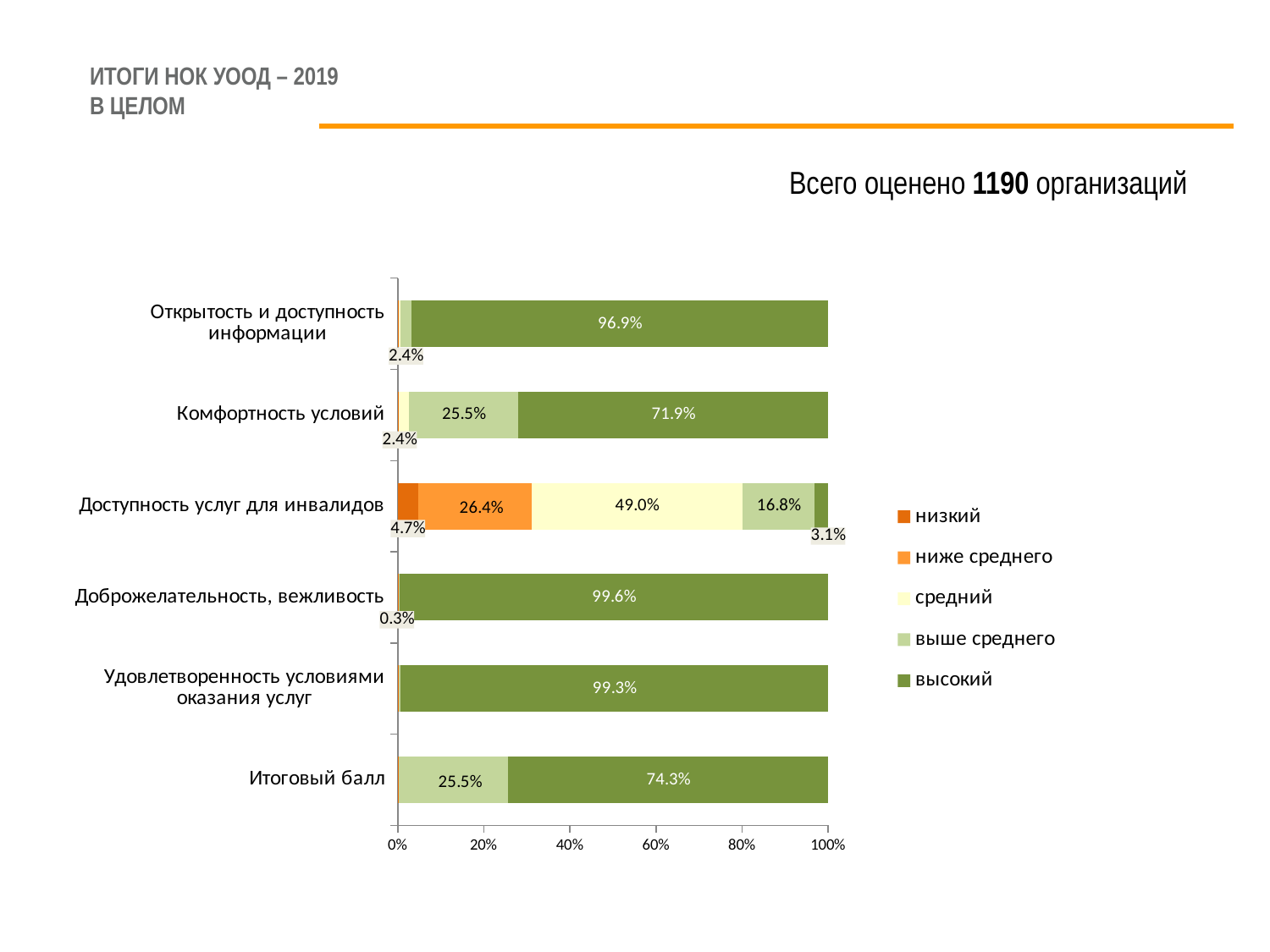

# ИТОГИ НОК УООД – 2019 в целом
Всего оценено 1190 организаций

### Chart

| Category | низкий | ниже среднего | средний | выше среднего | высокий |
|---|---|---|---|---|---|
| Открытость и доступность информации | 0.0016806722689075631 | None | 0.005042016806722689 | 0.024369747899159664 | 0.9689075630252101 |
| Комфортность условий | 0.0016806722689075631 | 0.0008403361344537816 | 0.023529411764705882 | 0.2546218487394958 | 0.719327731092437 |
| Доступность услуг для инвалидов | 0.047058823529411764 | 0.2638655462184874 | 0.4899159663865546 | 0.16806722689075632 | 0.031092436974789917 |
| Доброжелательность, вежливость | 0.0016806722689075631 | None | None | 0.0025210084033613447 | 0.9957983193277311 |
| Удовлетворенность условиями оказания услуг | 0.0016806722689075631 | None | None | 0.005042016806722689 | 0.9932773109243698 |
| Итоговый балл | 0.0016806722689075631 | None | None | 0.25546218487394956 | 0.7428571428571429 |